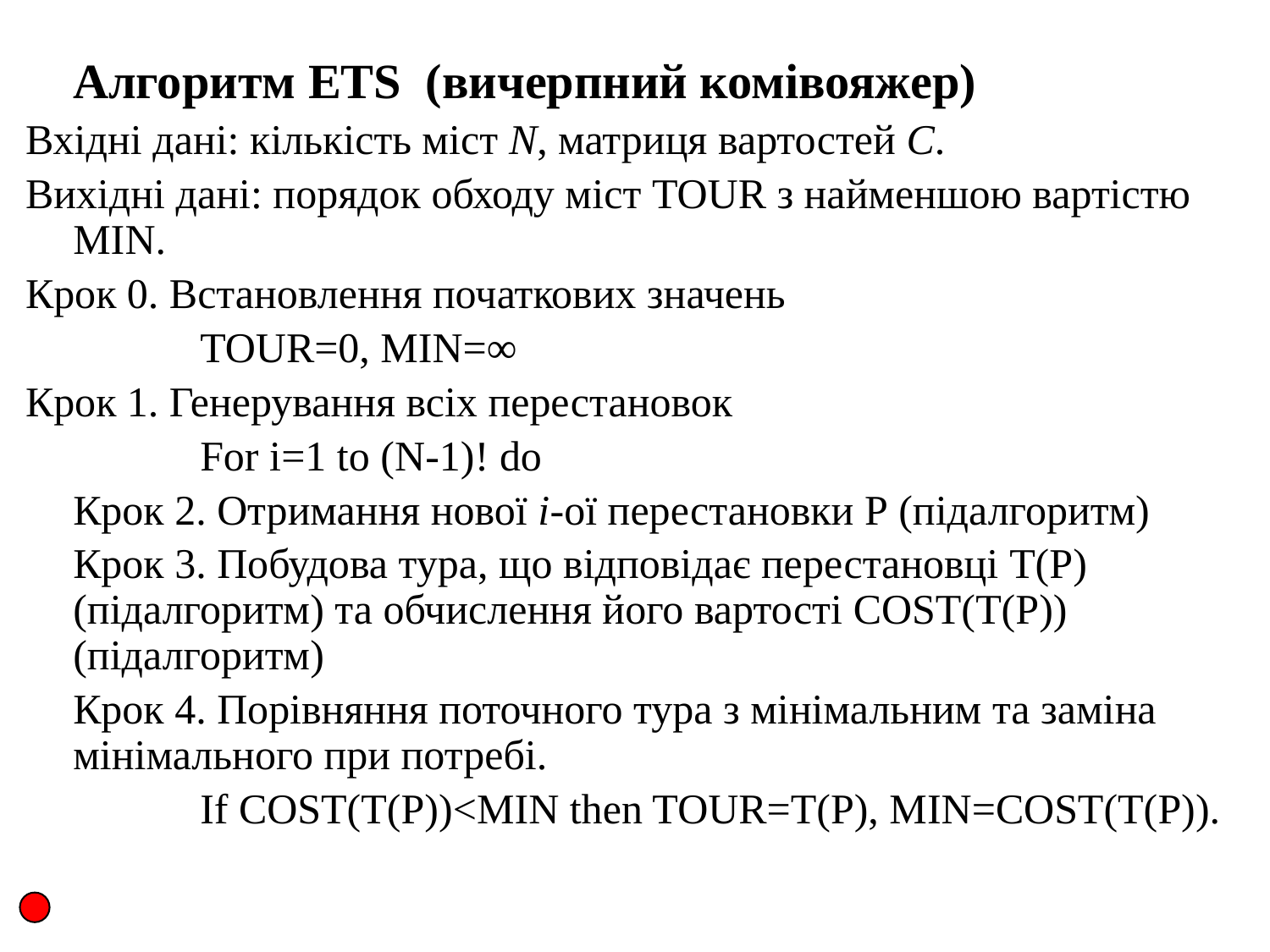

Алгоритм ETS  (вичерпний комівояжер)
Вхідні дані: кількість міст N, матриця вартостей C.
Вихідні дані: порядок обходу міст TOUR з найменшою вартістю MIN.
Крок 0. Встановлення початкових значень
		TOUR=0, MIN=∞
Крок 1. Генерування всіх перестановок
		For i=1 to (N-1)! do
	Крок 2. Отримання нової i-ої перестановки P (підалгоритм)
	Крок 3. Побудова тура, що відповідає перестановці T(P) (підалгоритм) та обчислення його вартості COST(T(P)) (підалгоритм)
	Крок 4. Порівняння поточного тура з мінімальним та заміна мінімального при потребі.
		If COST(T(P))<MIN then TOUR=T(P), MIN=COST(T(P)).